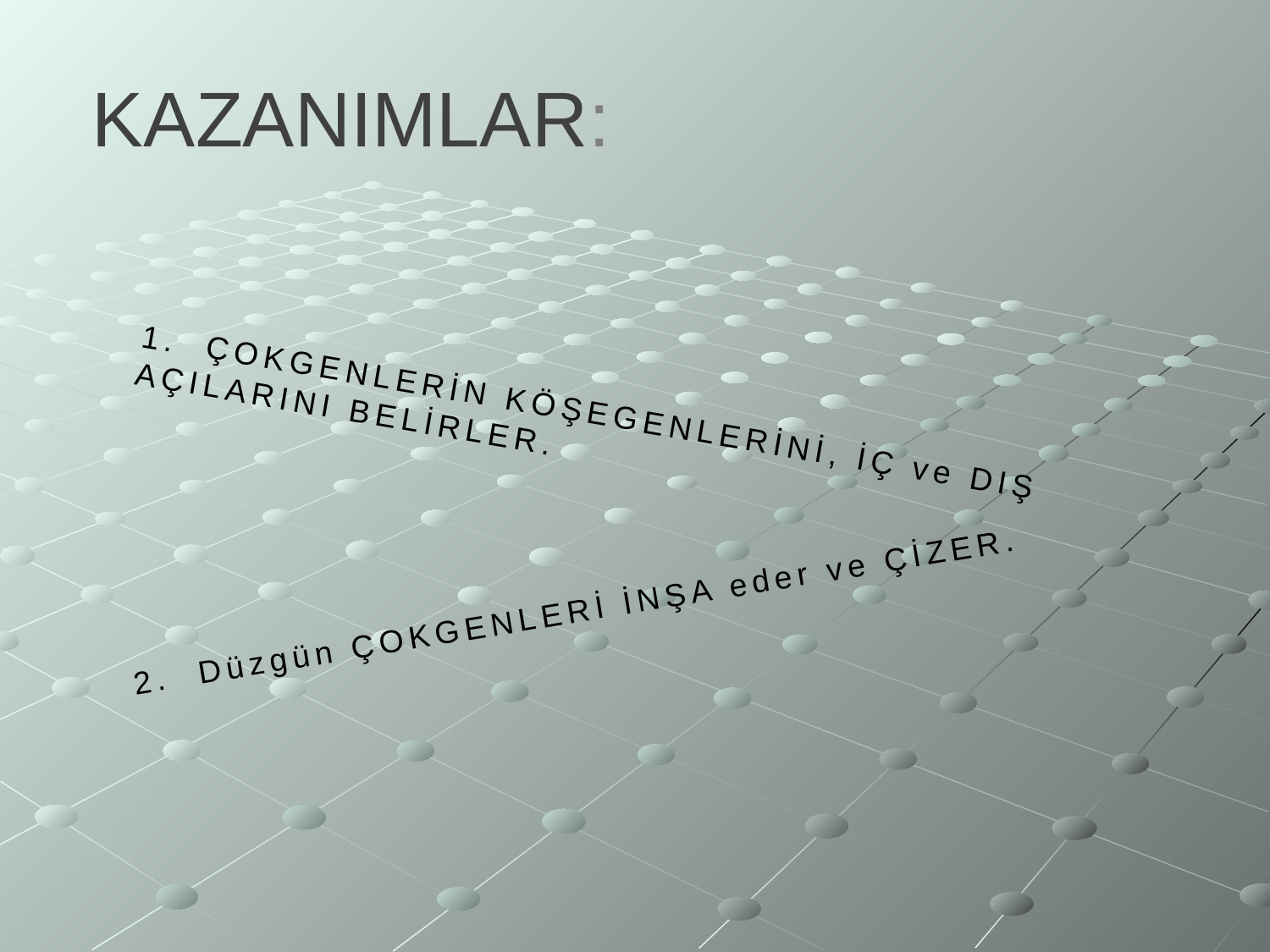

KAZANIMLAR:

1.  ÇOKGENLERİN KÖŞEGENLERİNİ, İÇ ve DIŞ AÇILARINI BELİRLER.
2.  Düzgün ÇOKGENLERİ İNŞA eder ve ÇİZER.